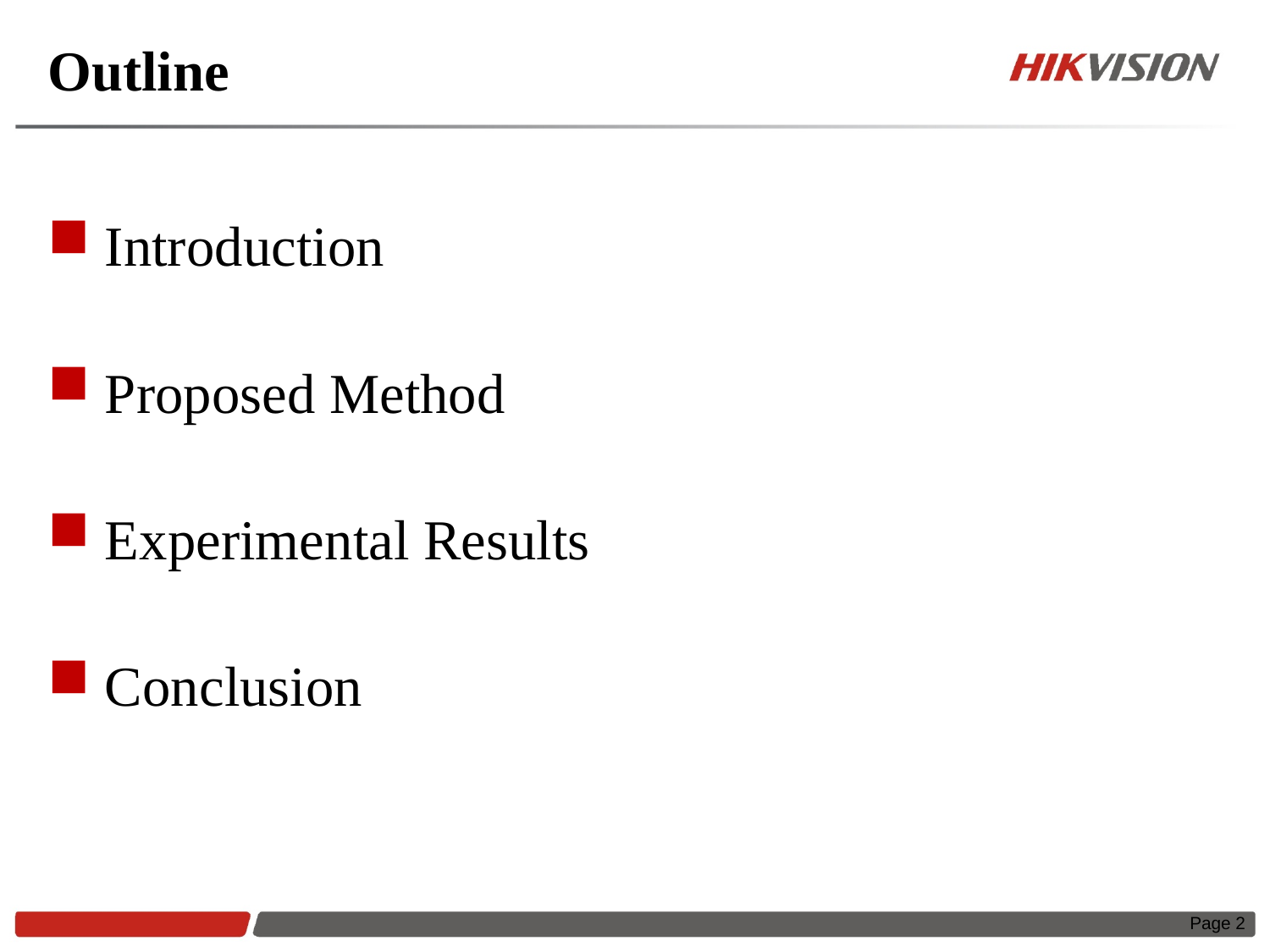

# Outline
 Introduction
 Proposed Method
 Experimental Results
 Conclusion

Page 2